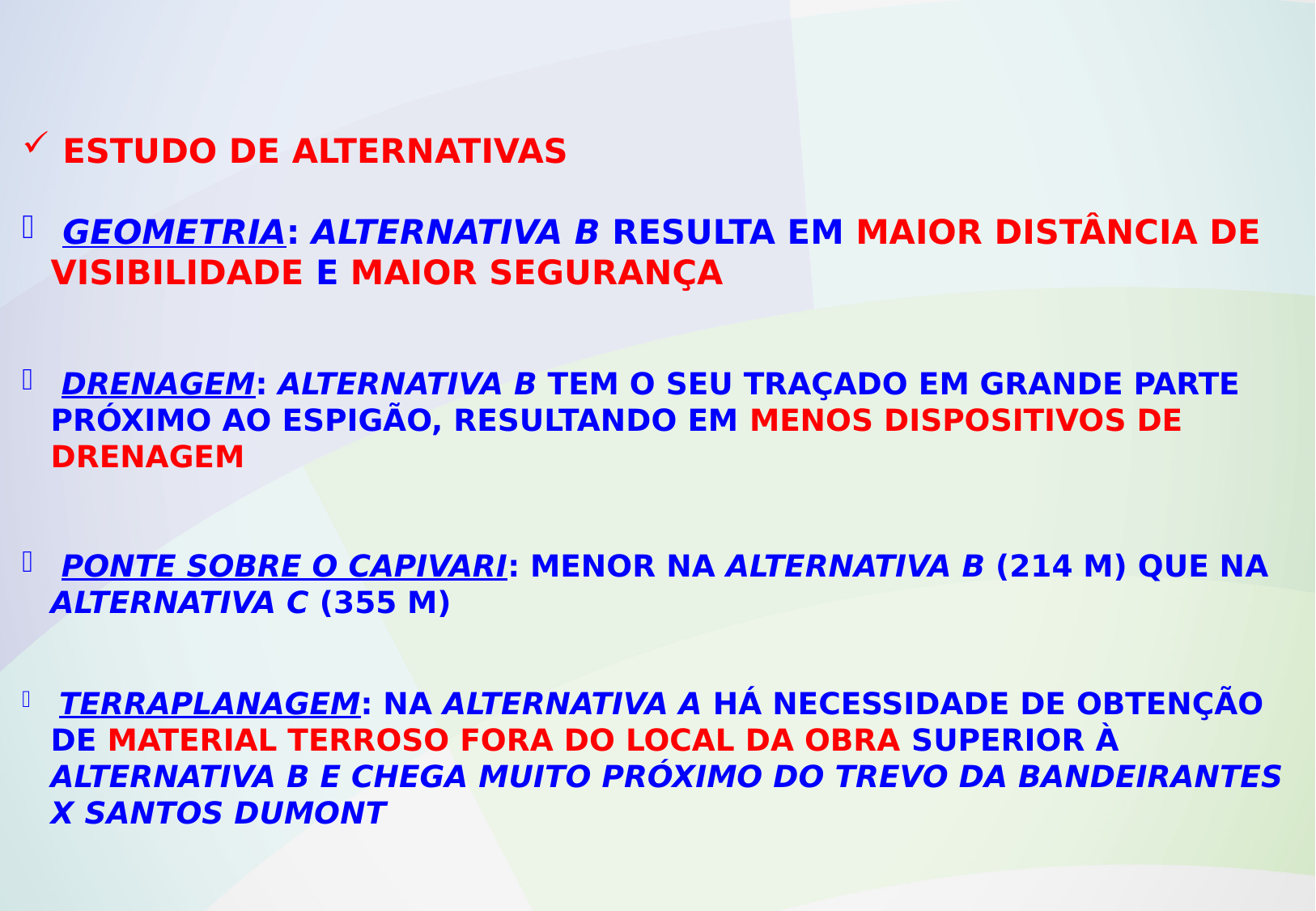

Estudo de Alternativas

 Geometria: Alternativa B resulta em maior distância de visibilidade e maior segurança

 Drenagem: Alternativa B tem o seu traçado em grande parte próximo ao espigão, resultando em menos dispositivos de drenagem

 Ponte sobre o Capivari: menor na Alternativa B (214 m) que na Alternativa C (355 m)

 Terraplanagem: na Alternativa A há necessidade de obtenção de material terroso fora do local da obra superior à Alternativa B e chega muito próximo do trevo da Bandeirantes x Santos Dumont